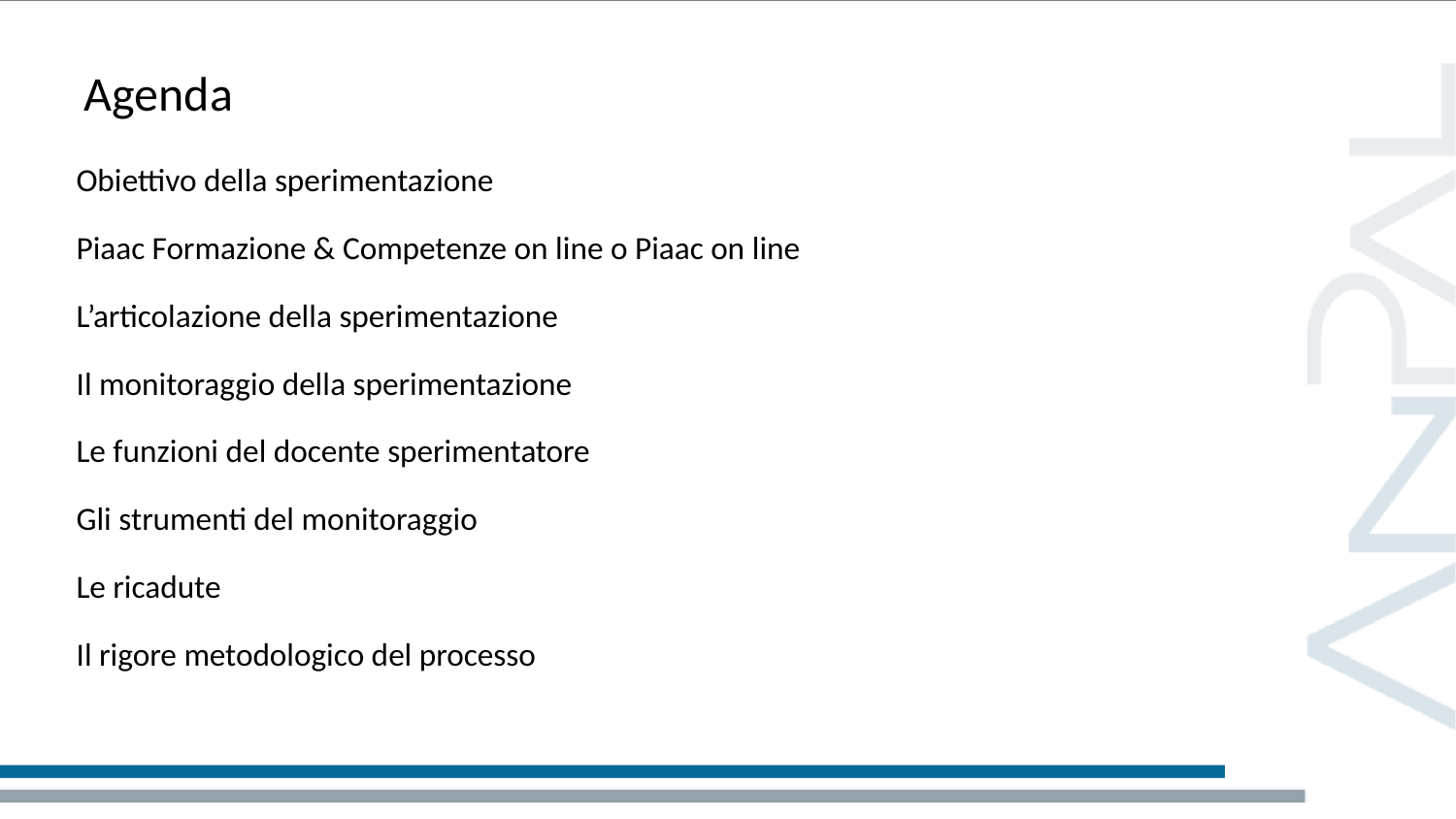

# Agenda
Obiettivo della sperimentazione

Piaac Formazione & Competenze on line o Piaac on line

L’articolazione della sperimentazione

Il monitoraggio della sperimentazione

Le funzioni del docente sperimentatore

Gli strumenti del monitoraggio

Le ricadute

Il rigore metodologico del processo